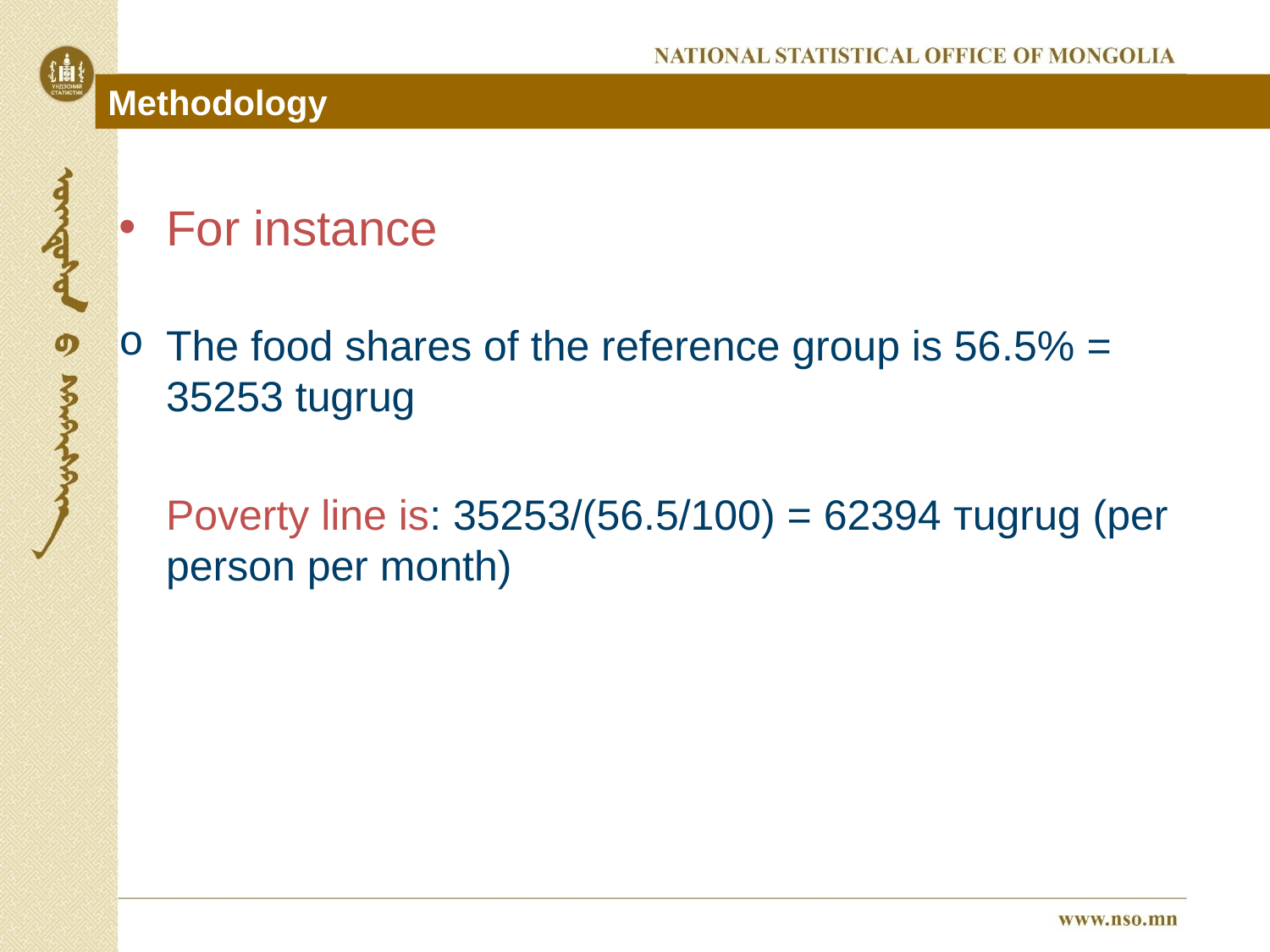

Methodology
For instance

The food shares of the reference group is 56.5% = 35253 tugrug

	Poverty line is: 35253/(56.5/100) = 62394 тugrug (per person per month)